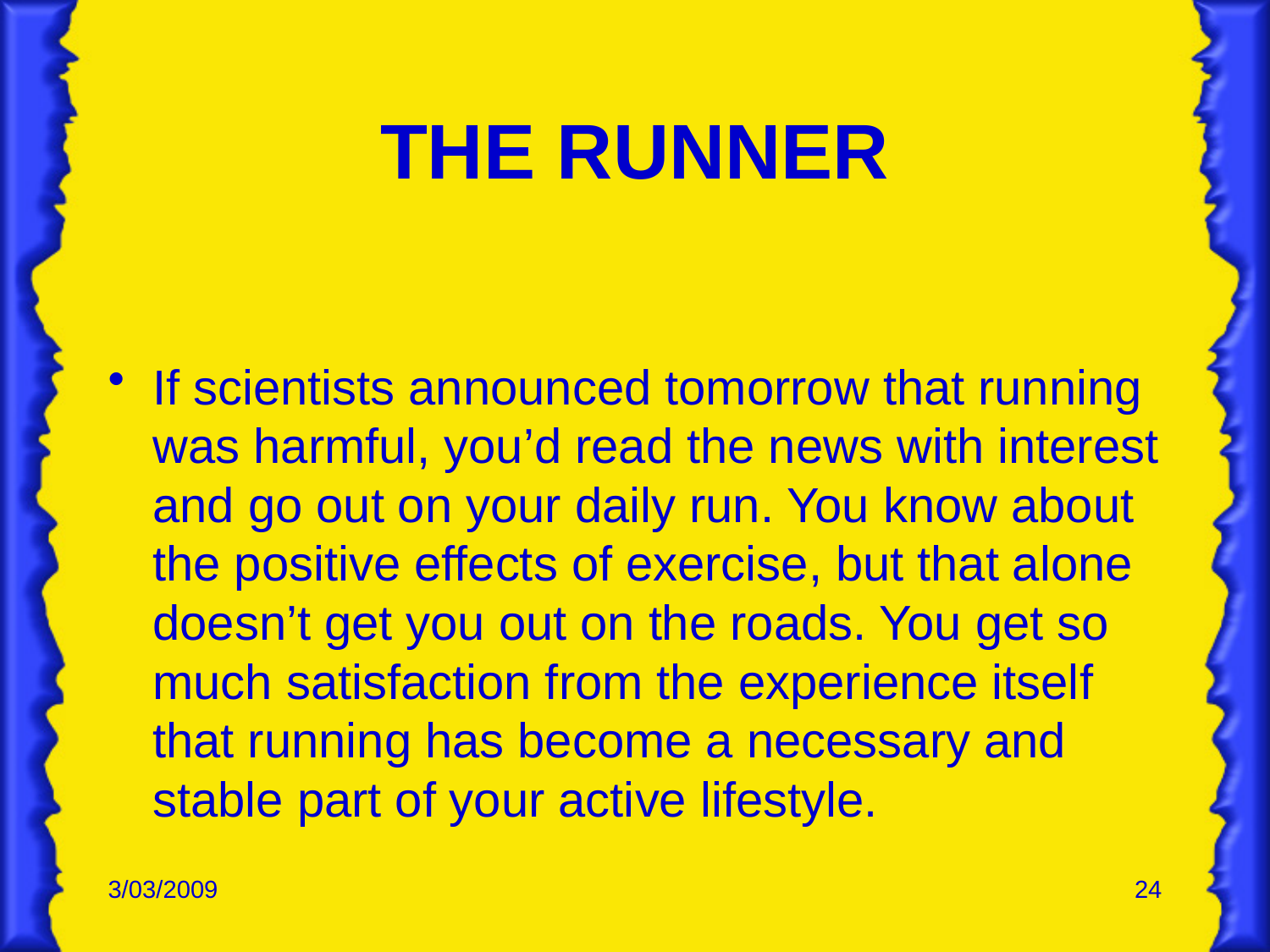

# THE RUNNER
If scientists announced tomorrow that running was harmful, you’d read the news with interest and go out on your daily run. You know about the positive effects of exercise, but that alone doesn’t get you out on the roads. You get so much satisfaction from the experience itself that running has become a necessary and stable part of your active lifestyle.

3/03/2009
24